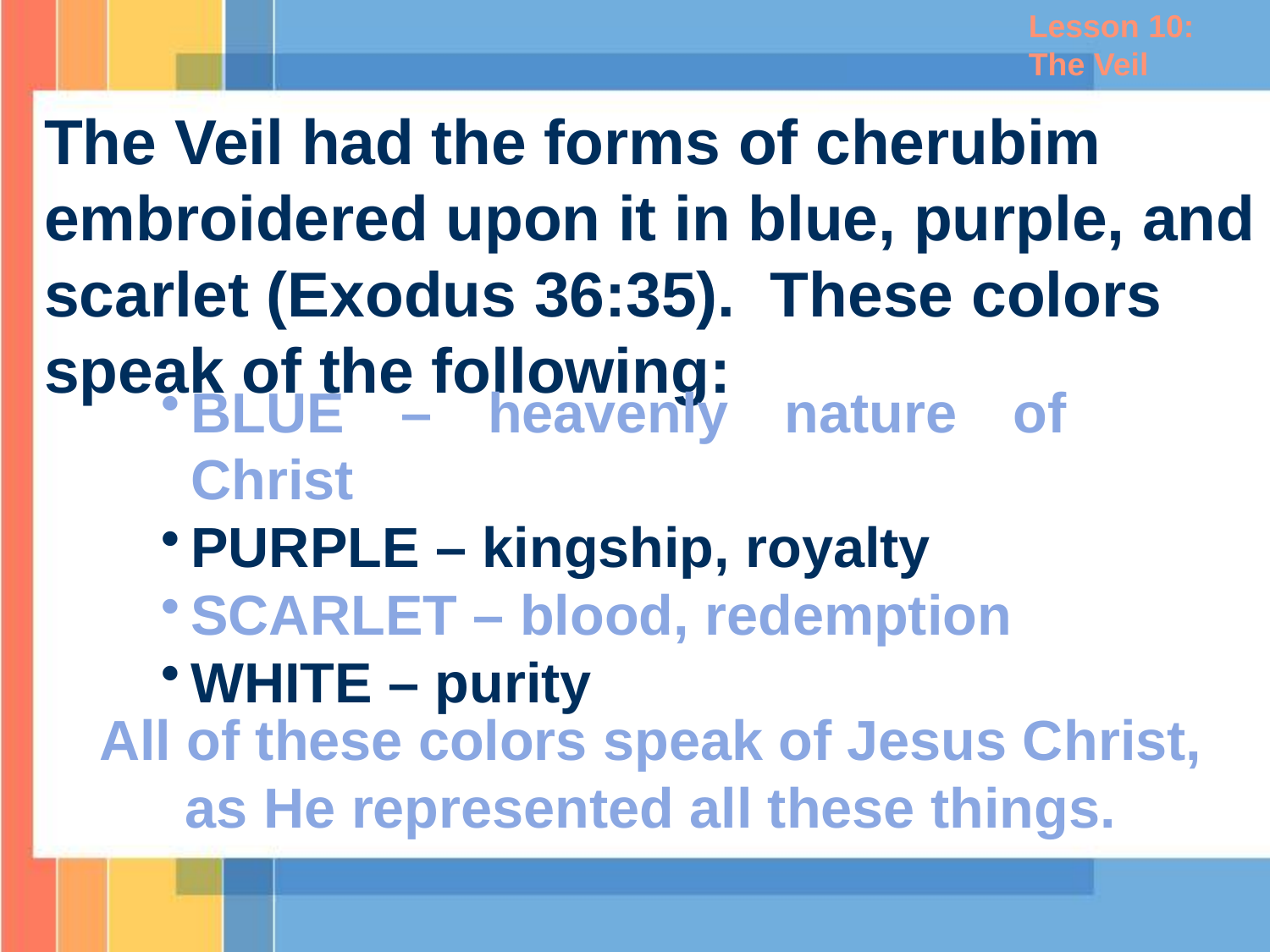

Lesson 10: The Veil
The Veil had the forms of cherubim embroidered upon it in blue, purple, and scarlet (Exodus 36:35).  These colors speak of the following:
BLUE – heavenly nature of Christ
PURPLE – kingship, royalty
SCARLET – blood, redemption
WHITE – purity
All of these colors speak of Jesus Christ, as He represented all these things.